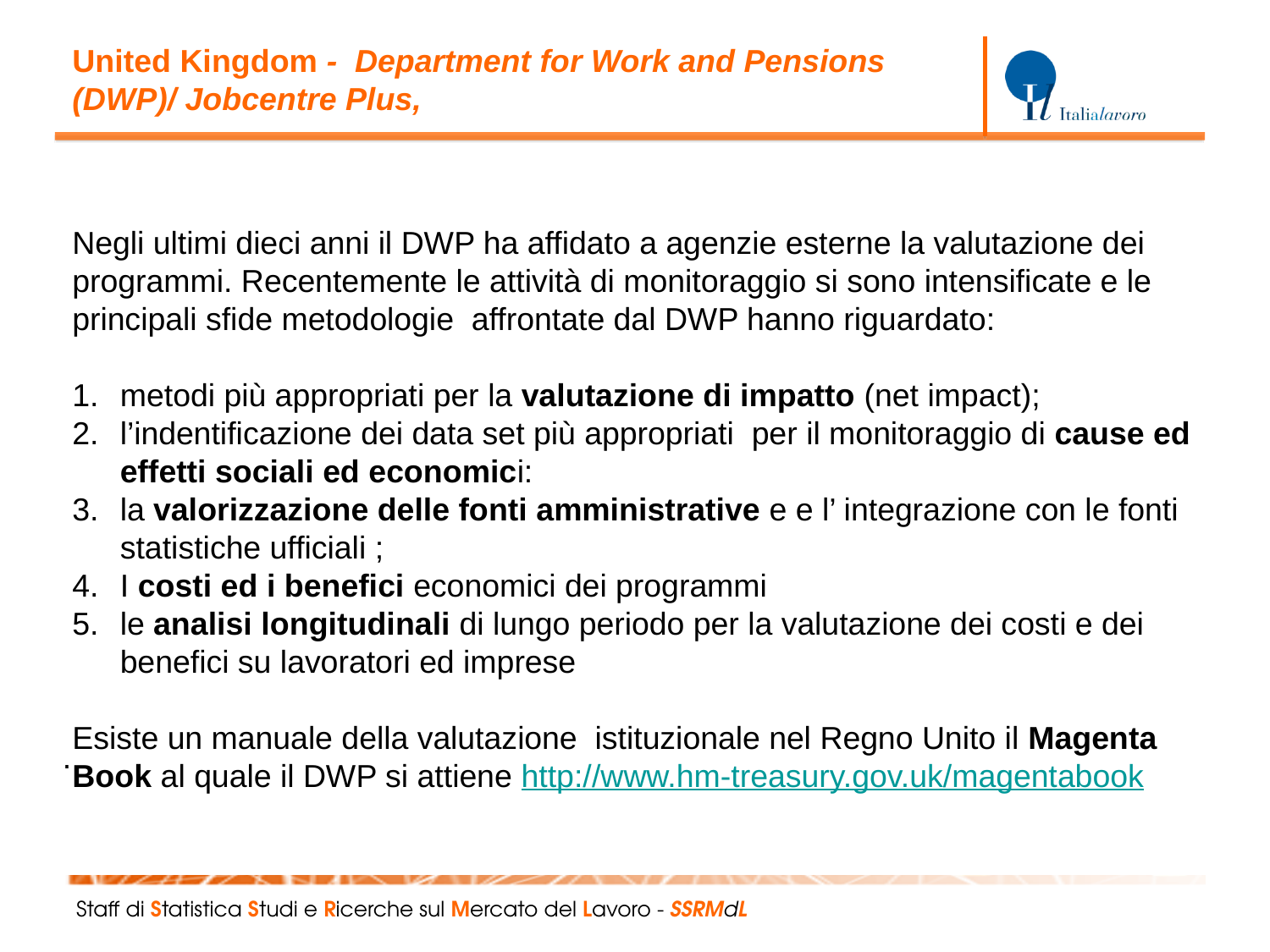

United Kingdom -  Department for Work and Pensions
(DWP)/ Jobcentre Plus,
Negli ultimi dieci anni il DWP ha affidato a agenzie esterne la valutazione dei programmi. Recentemente le attività di monitoraggio si sono intensificate e le principali sfide metodologie  affrontate dal DWP hanno riguardato:

metodi più appropriati per la valutazione di impatto (net impact);
l’indentificazione dei data set più appropriati  per il monitoraggio di cause ed effetti sociali ed economici:
la valorizzazione delle fonti amministrative e e l’ integrazione con le fonti statistiche ufficiali ;
I costi ed i benefici economici dei programmi
le analisi longitudinali di lungo periodo per la valutazione dei costi e dei benefici su lavoratori ed imprese

Esiste un manuale della valutazione  istituzionale nel Regno Unito il Magenta Book al quale il DWP si attiene http://www.hm-treasury.gov.uk/magentabook

.
Staff di Statistica Studi e Ricerche sul Mercato del Lavoro - SSRMdL